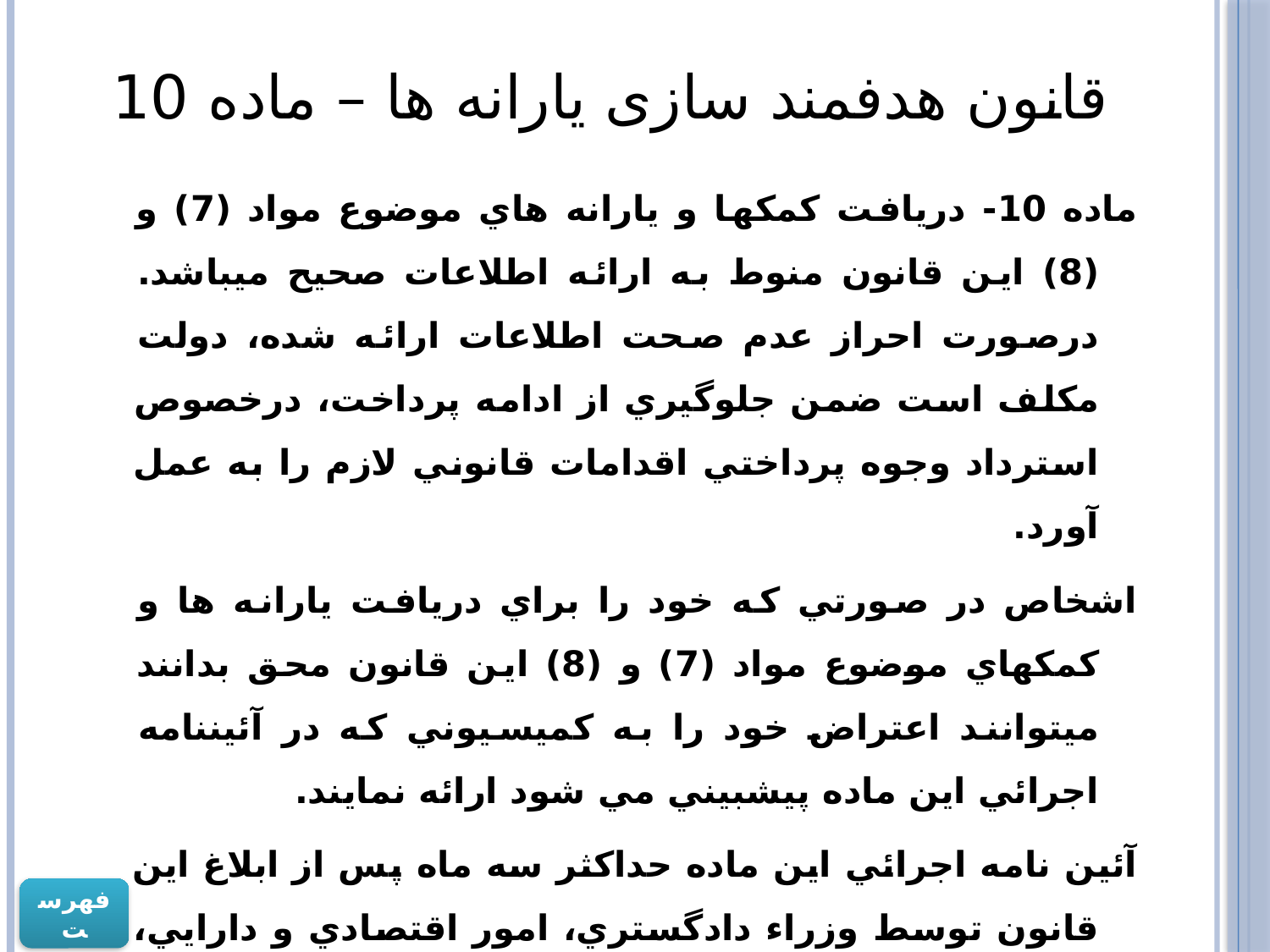

# قانون هدفمند سازی یارانه ها – ماده 10
ماده 10- دريافت كمكها و يارانه هاي موضوع مواد (7) و (8) اين قانون منوط به ارائه اطلاعات صحيح ميباشد. درصورت احراز عدم صحت اطلاعات ارائه شده، دولت مكلف است ضمن جلوگيري از ادامه پرداخت، درخصوص استرداد وجوه پرداختي اقدامات قانوني لازم را به عمل آورد.
اشخاص در صورتي كه خود را براي دريافت يارانه ها و كمكهاي موضوع مواد (7) و (8) اين قانون محق بدانند ميتوانند اعتراض خود را به كميسيوني كه در آئيننامه اجرائي اين ماده پيشبيني مي شود ارائه نمايند.
آئين نامه اجرائي اين ماده حداكثر سه ماه پس از ابلاغ اين قانون توسط وزراء دادگستري، امور اقتصادي و دارايي، رفاه و تأمين اجتماعي و رئيس سازمان مديريت و برنامه‌ريزي كشور پيشنهاد و به تصويب هيأت وزيران ميرسد.
فهرست